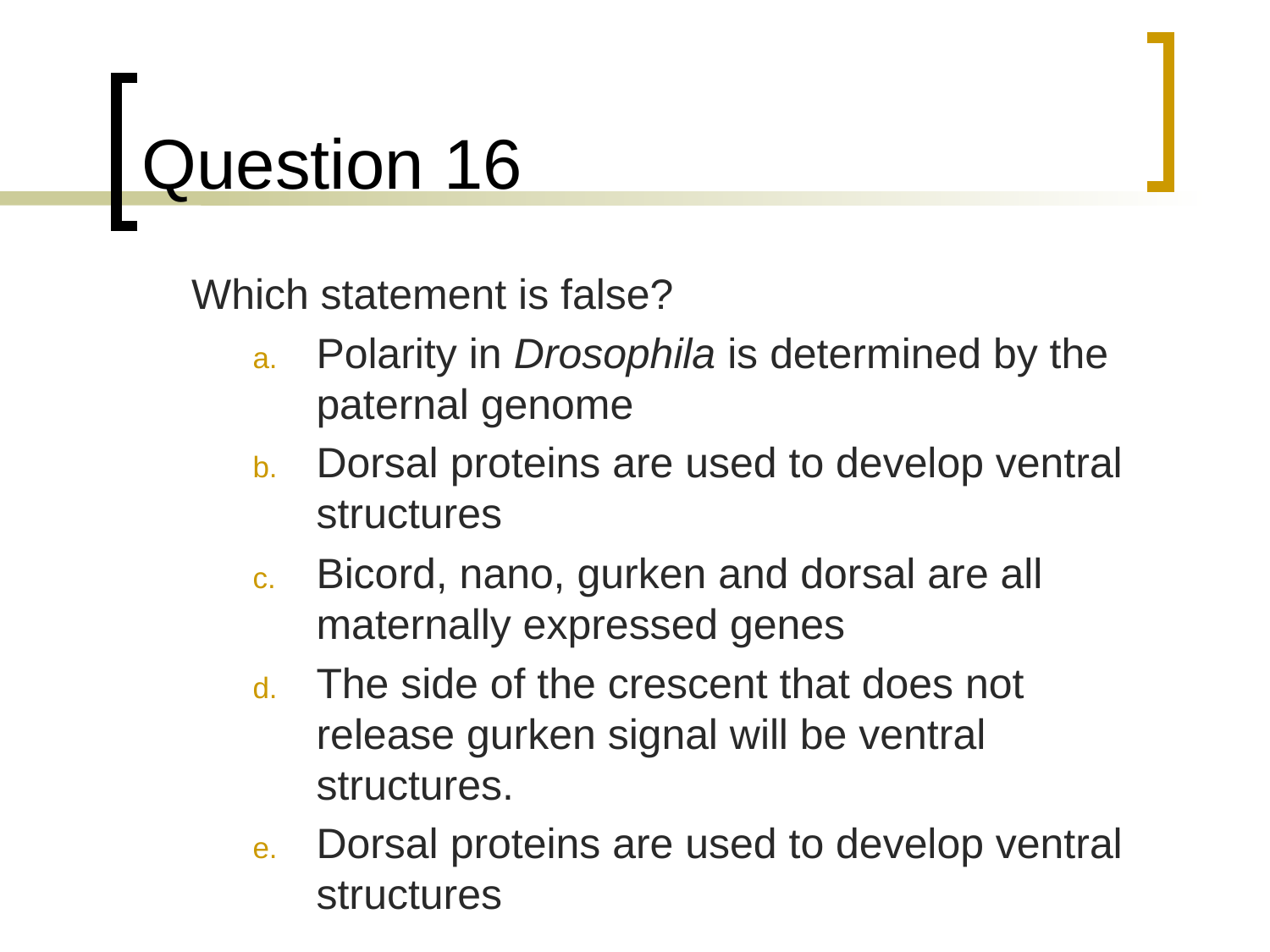

# Question 16

	Which statement is false?
Polarity in Drosophila is determined by the paternal genome
Dorsal proteins are used to develop ventral structures
Bicord, nano, gurken and dorsal are all maternally expressed genes
The side of the crescent that does not release gurken signal will be ventral structures.
Dorsal proteins are used to develop ventral structures